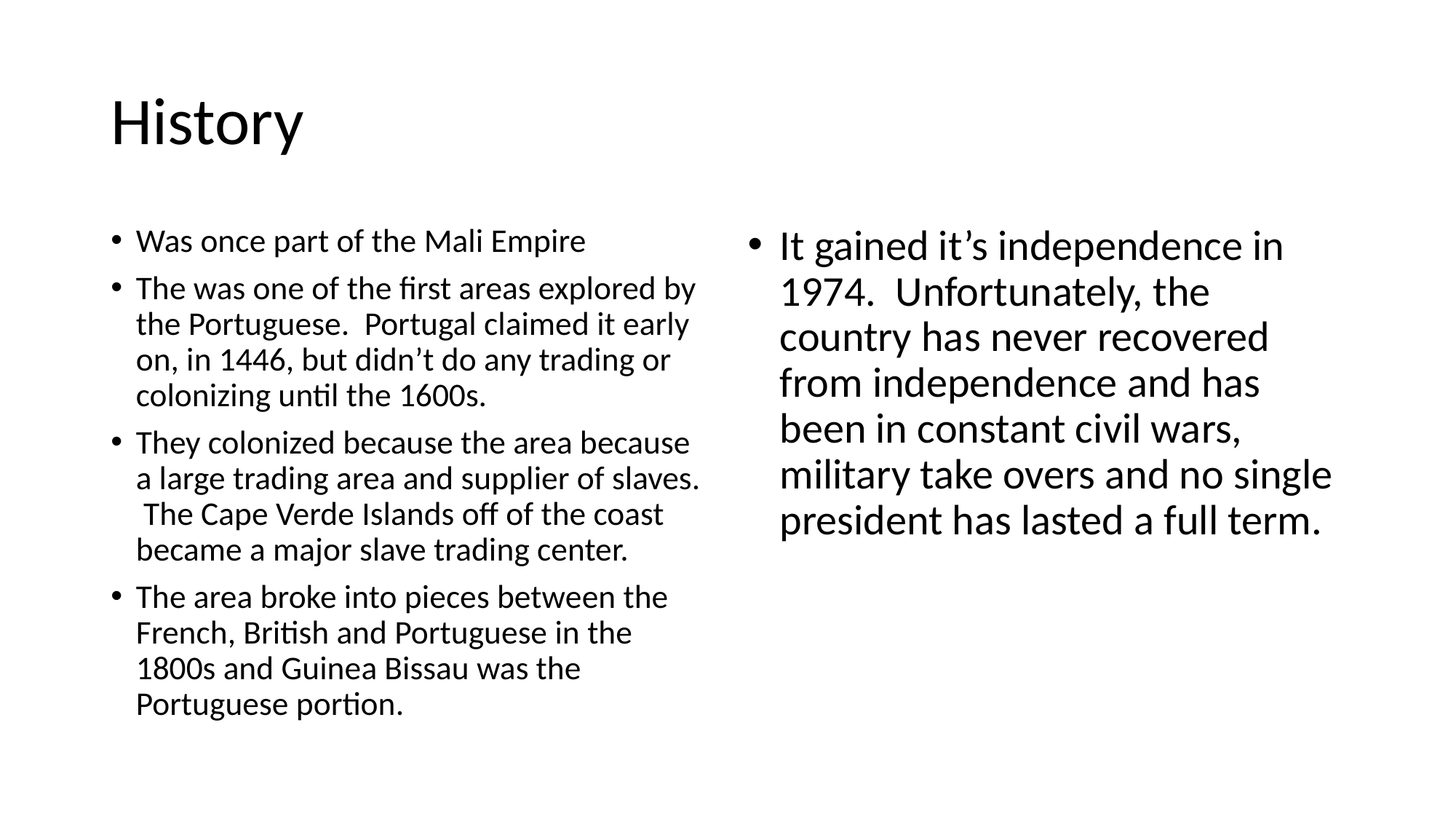

# History
Was once part of the Mali Empire
The was one of the first areas explored by the Portuguese.  Portugal claimed it early on, in 1446, but didn’t do any trading or colonizing until the 1600s.
They colonized because the area because a large trading area and supplier of slaves.  The Cape Verde Islands off of the coast became a major slave trading center.
The area broke into pieces between the French, British and Portuguese in the 1800s and Guinea Bissau was the Portuguese portion.
It gained it’s independence in 1974.  Unfortunately, the country has never recovered from independence and has been in constant civil wars, military take overs and no single president has lasted a full term.